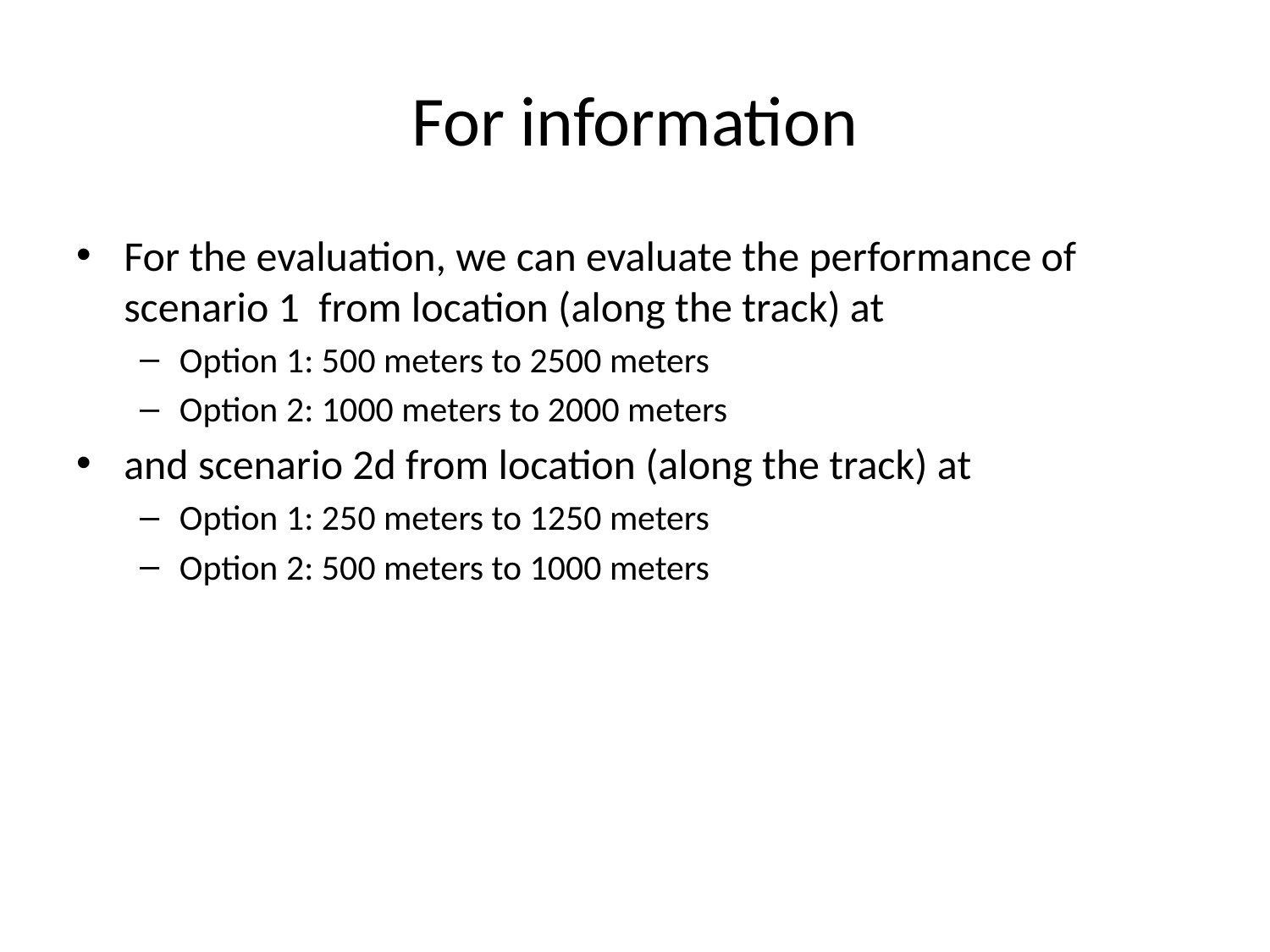

# For information
For the evaluation, we can evaluate the performance of scenario 1  from location (along the track) at
Option 1: 500 meters to 2500 meters
Option 2: 1000 meters to 2000 meters
and scenario 2d from location (along the track) at
Option 1: 250 meters to 1250 meters
Option 2: 500 meters to 1000 meters